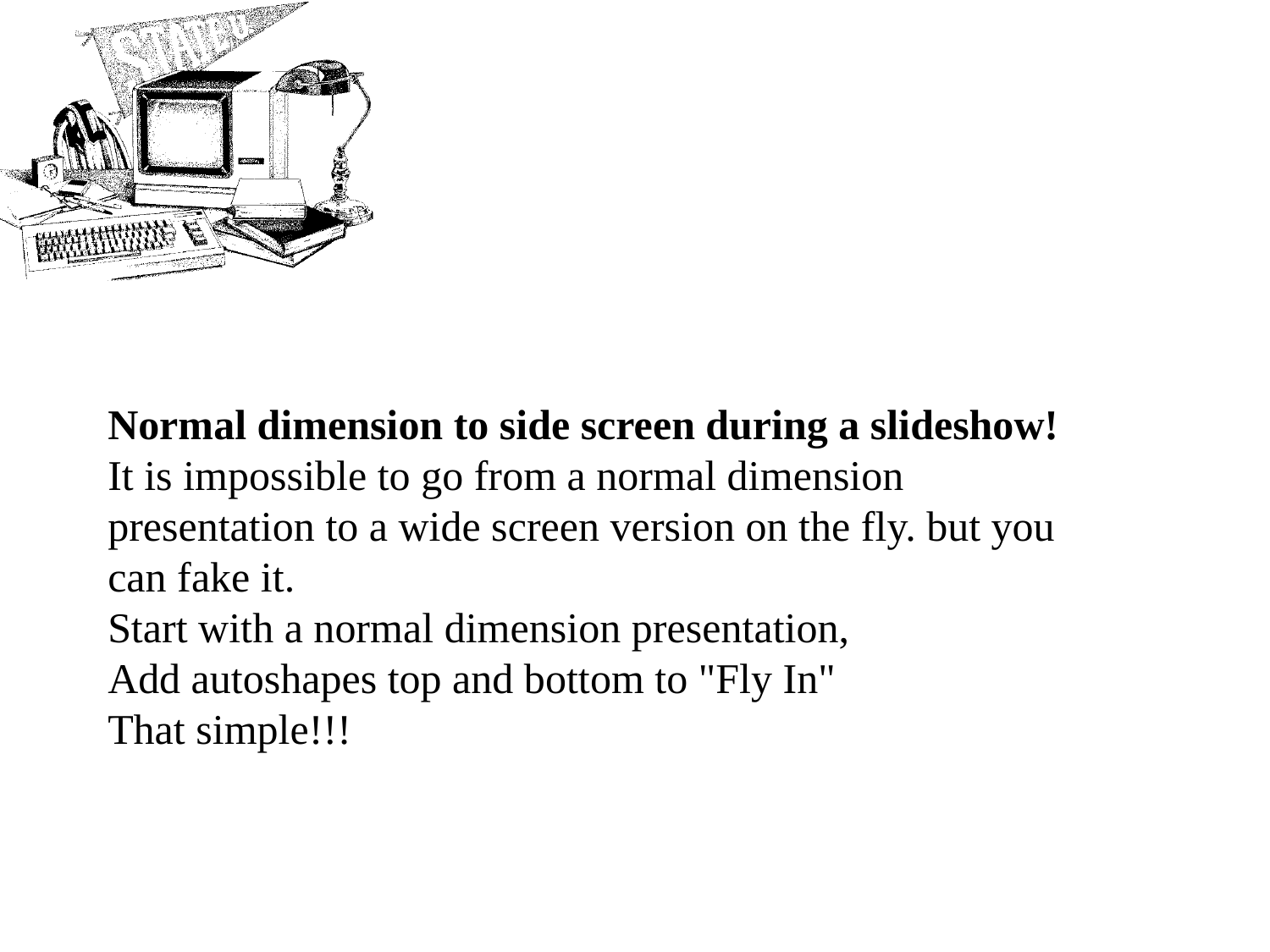

Normal dimension to side screen during a slideshow!
It is impossible to go from a normal dimension presentation to a wide screen version on the fly. but you can fake it.
Start with a normal dimension presentation,
Add autoshapes top and bottom to "Fly In"
That simple!!!